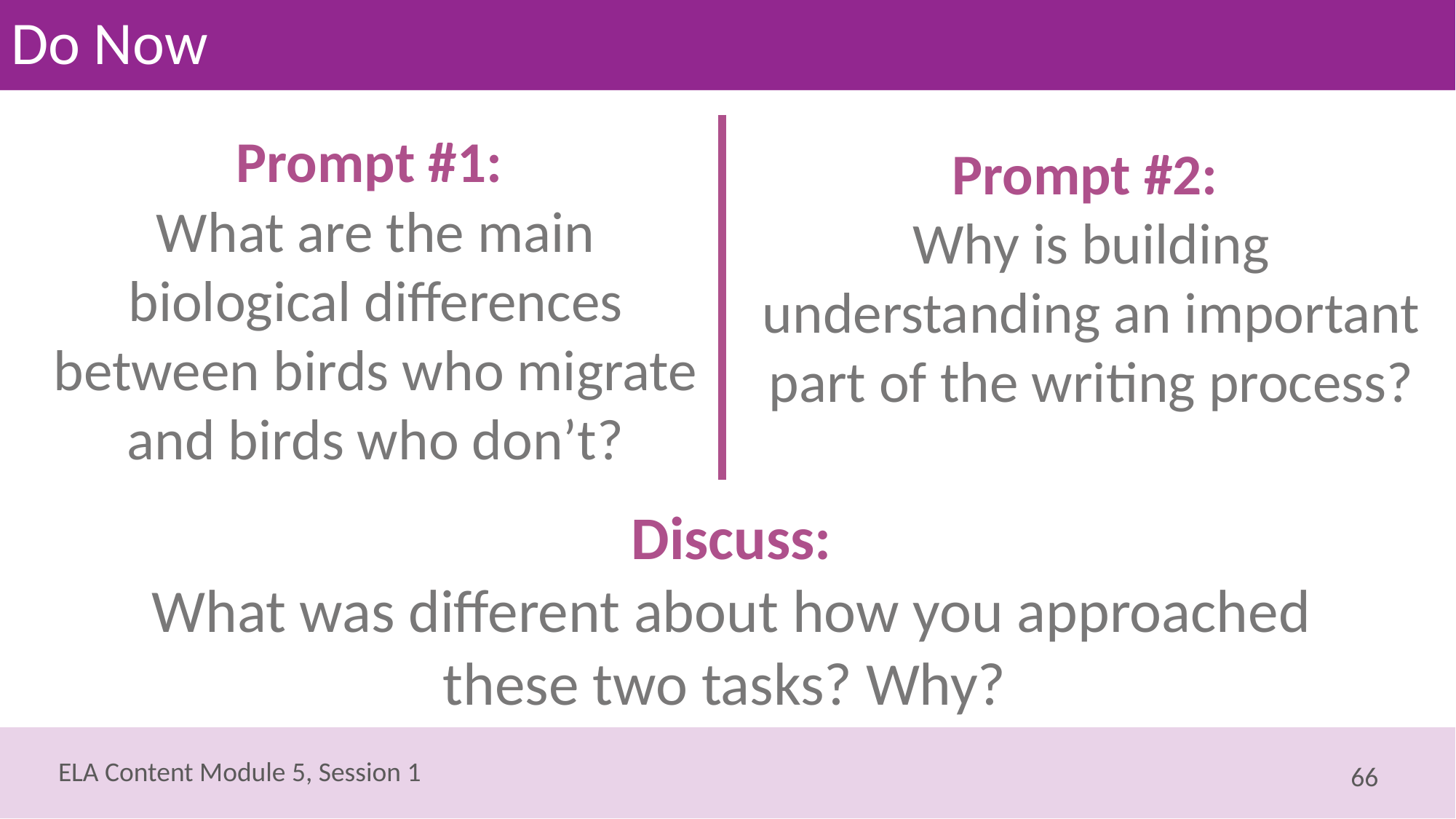

# Do Now
Prompt #1:
What are the main biological differences between birds who migrate and birds who don’t?
Prompt #2:
Why is building understanding an important part of the writing process?

Discuss:
What was different about how you approached these two tasks? Why?

66